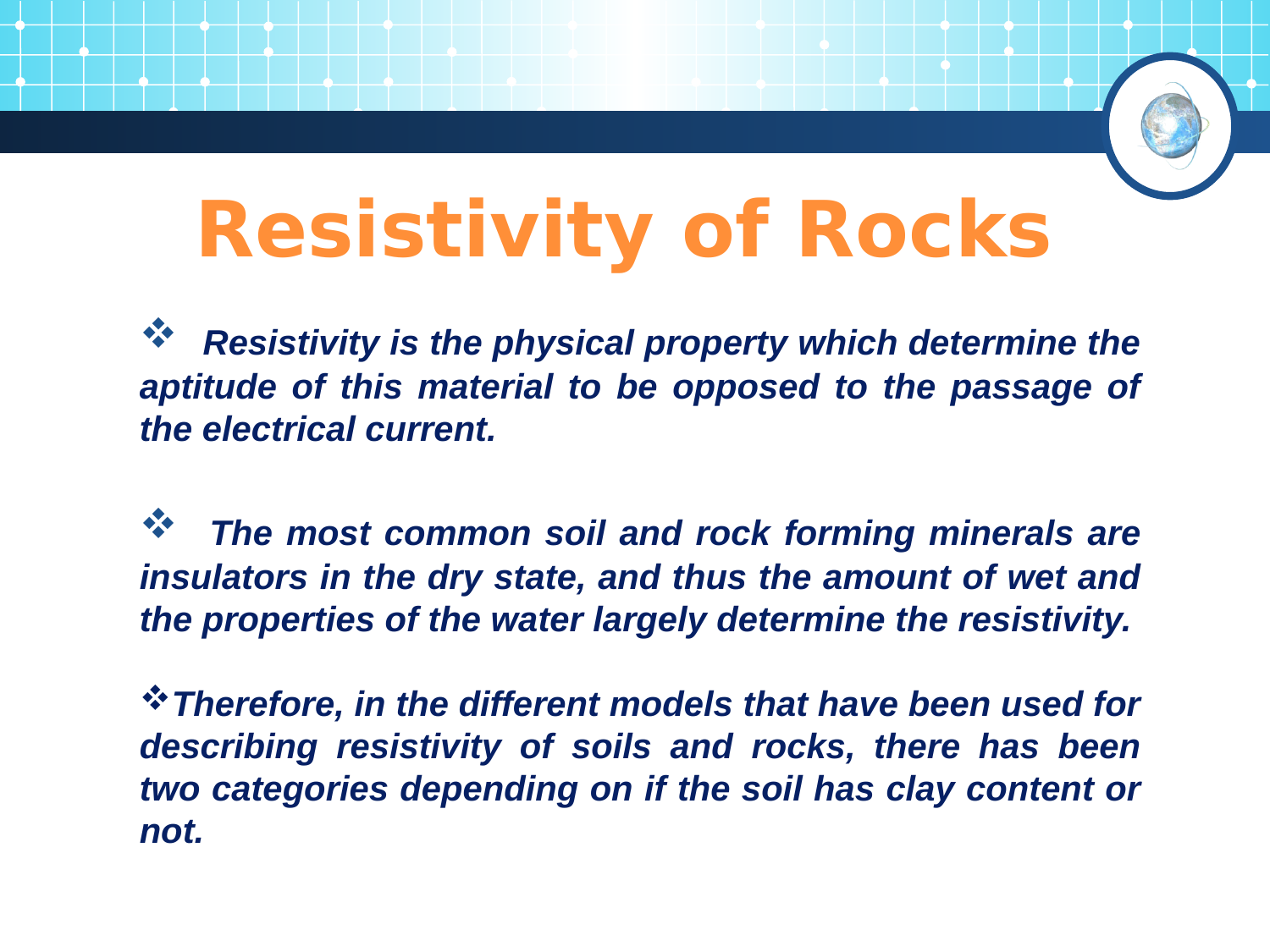

Resistivity of Rocks
  Resistivity is the physical property which determine the aptitude of this material to be opposed to the passage of the electrical current.
  The most common soil and rock forming minerals are insulators in the dry state, and thus the amount of wet and the properties of the water largely determine the resistivity.

Therefore, in the different models that have been used for describing resistivity of soils and rocks, there has been two categories depending on if the soil has clay content or not.